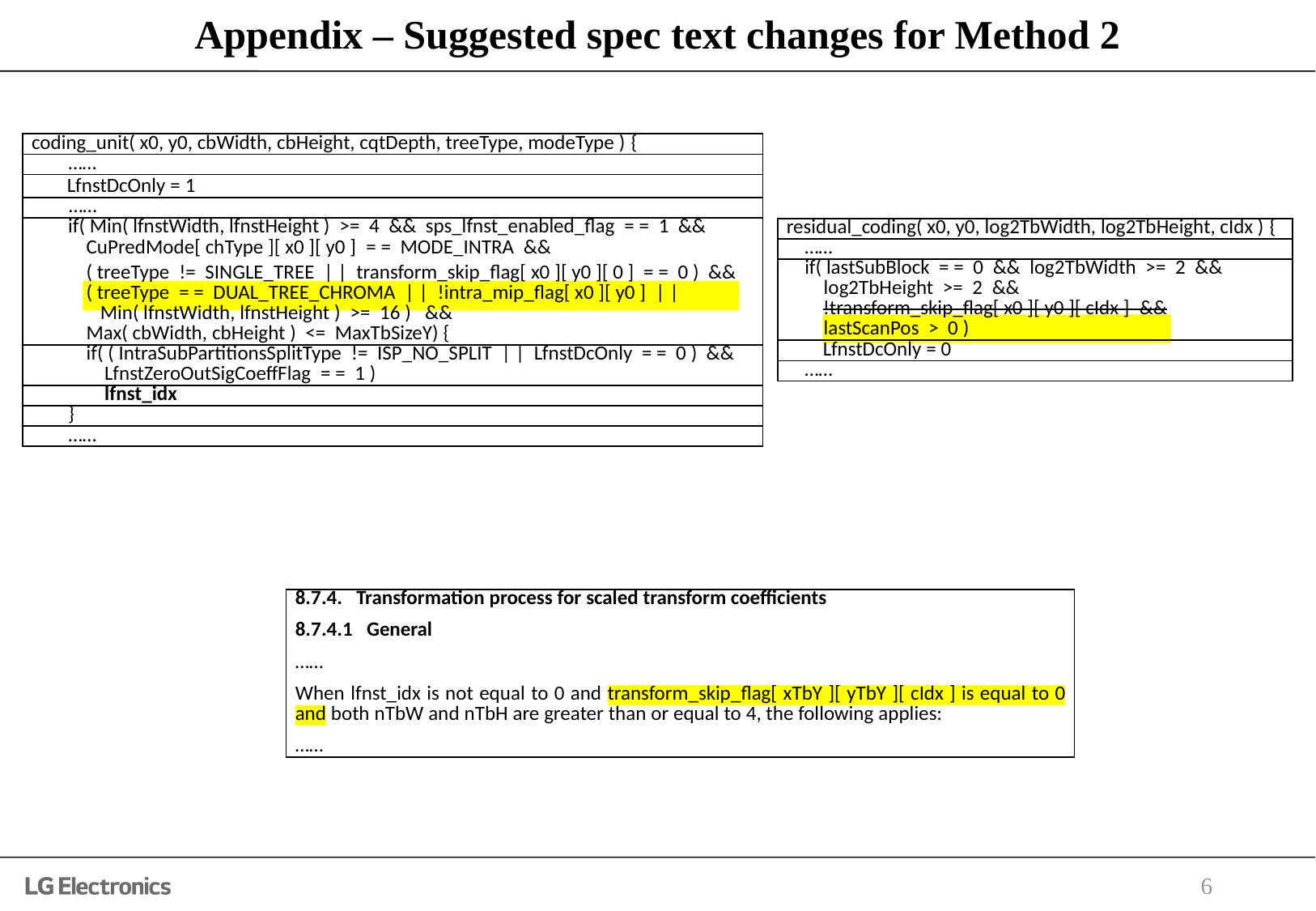

# Appendix – Suggested spec text changes for Method 2

| coding\_unit( x0, y0, cbWidth, cbHeight, cqtDepth, treeType, modeType ) { |
| --- |
| …… |
| LfnstDcOnly = 1 |
| …… |
| if( Min( lfnstWidth, lfnstHeight ) >= 4 && sps\_lfnst\_enabled\_flag = = 1 && CuPredMode[ chType ][ x0 ][ y0 ] = = MODE\_INTRA && ( treeType != SINGLE\_TREE | | transform\_skip\_flag[ x0 ][ y0 ][ 0 ] = = 0 ) && ( treeType = = DUAL\_TREE\_CHROMA | | !intra\_mip\_flag[ x0 ][ y0 ] | | Min( lfnstWidth, lfnstHeight ) >= 16 ) && Max( cbWidth, cbHeight ) <= MaxTbSizeY) { |
| if( ( IntraSubPartitionsSplitType != ISP\_NO\_SPLIT | | LfnstDcOnly = = 0 ) && LfnstZeroOutSigCoeffFlag = = 1 ) |
| lfnst\_idx |
| } |
| …… |
| residual\_coding( x0, y0, log2TbWidth, log2TbHeight, cIdx ) { |
| --- |
| …… |
| if( lastSubBlock = = 0 && log2TbWidth >= 2 && log2TbHeight >= 2 && !transform\_skip\_flag[ x0 ][ y0 ][ cIdx ] && lastScanPos > 0 ) |
| LfnstDcOnly = 0 |
| …… |

| 8.7.4. Transformation process for scaled transform coefficients 8.7.4.1 General …… When lfnst\_idx is not equal to 0 and transform\_skip\_flag[ xTbY ][ yTbY ][ cIdx ] is equal to 0 and both nTbW and nTbH are greater than or equal to 4, the following applies: …… |
| --- |
6